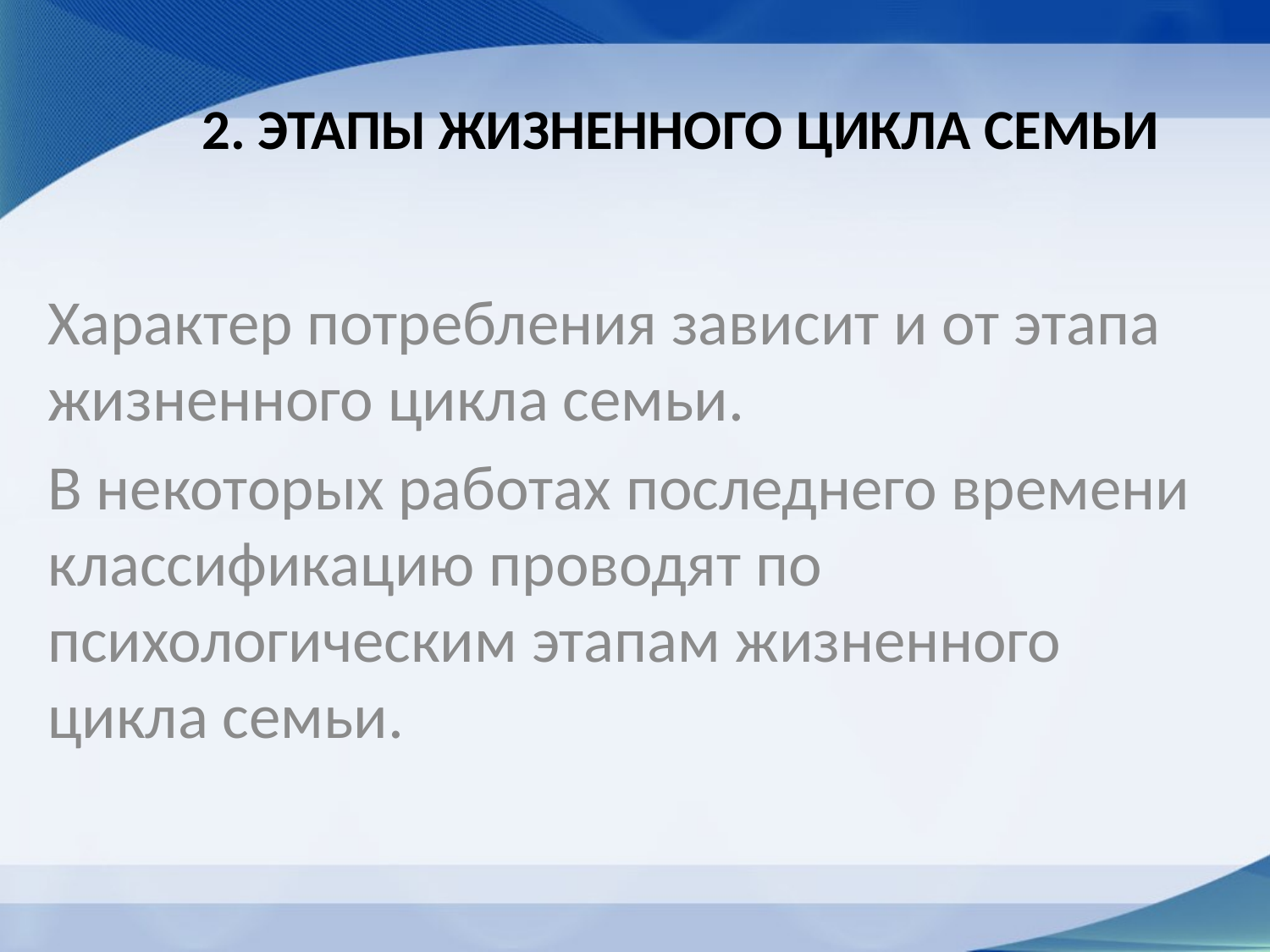

# 2. Этапы жизненного цикла семьи
Характер потребления зависит и от этапа жизненного цикла семьи.
В некоторых работах последнего времени классификацию проводят по психологическим этапам жизненного цикла семьи.